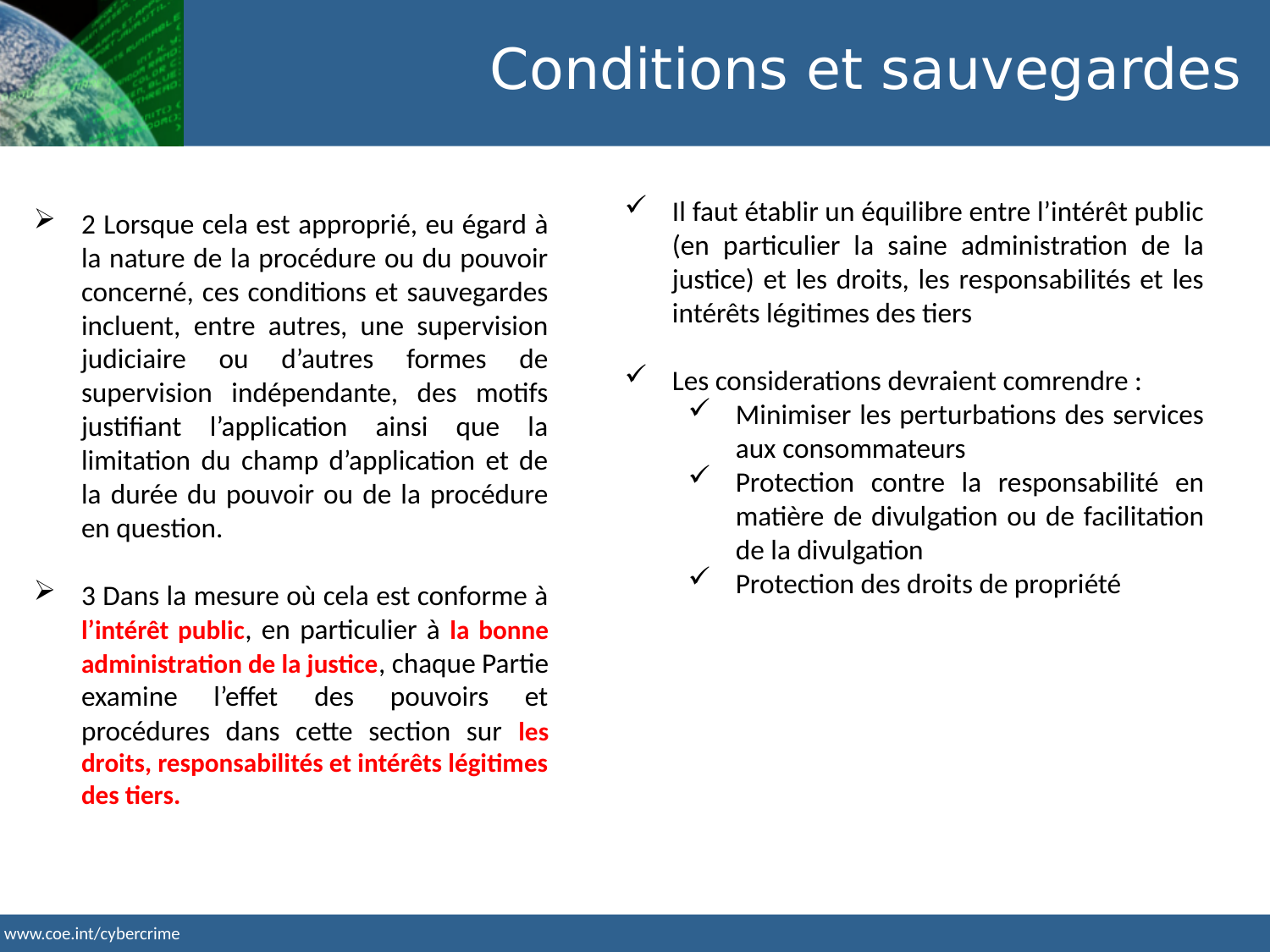

Conditions et sauvegardes
Il faut établir un équilibre entre l’intérêt public (en particulier la saine administration de la justice) et les droits, les responsabilités et les intérêts légitimes des tiers

Les considerations devraient comrendre :
Minimiser les perturbations des services aux consommateurs
Protection contre la responsabilité en matière de divulgation ou de facilitation de la divulgation
Protection des droits de propriété
2 Lorsque cela est approprié, eu égard à la nature de la procédure ou du pouvoir concerné, ces conditions et sauvegardes incluent, entre autres, une supervision judiciaire ou d’autres formes de supervision indépendante, des motifs justifiant l’application ainsi que la limitation du champ d’application et de la durée du pouvoir ou de la procédure en question.

3 Dans la mesure où cela est conforme à l’intérêt public, en particulier à la bonne administration de la justice, chaque Partie examine l’effet des pouvoirs et procédures dans cette section sur les droits, responsabilités et intérêts légitimes des tiers.